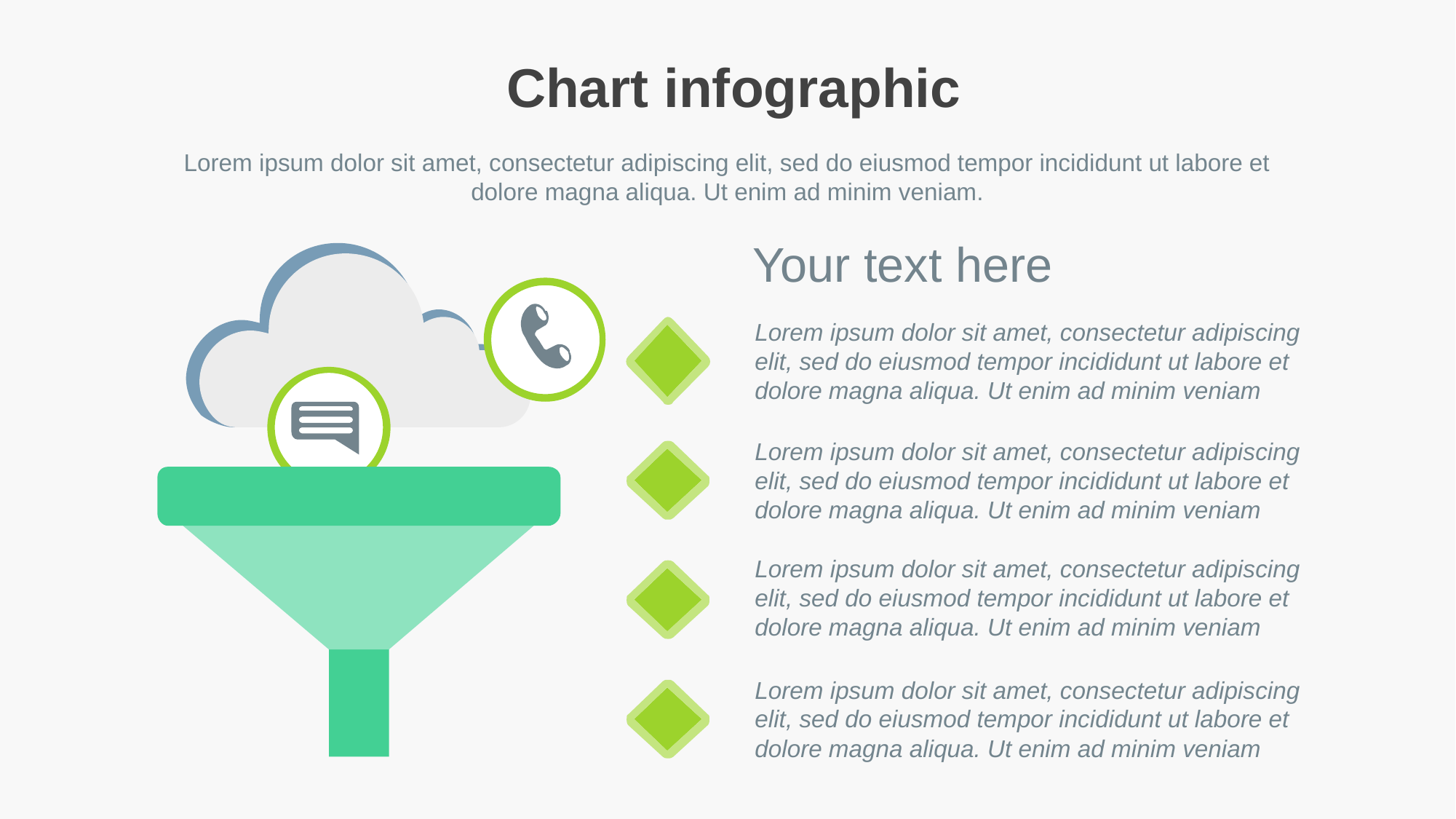

Chart infographic
Lorem ipsum dolor sit amet, consectetur adipiscing elit, sed do eiusmod tempor incididunt ut labore et dolore magna aliqua. Ut enim ad minim veniam.
Your text here

Lorem ipsum dolor sit amet, consectetur adipiscing elit, sed do eiusmod tempor incididunt ut labore et dolore magna aliqua. Ut enim ad minim veniam

Lorem ipsum dolor sit amet, consectetur adipiscing elit, sed do eiusmod tempor incididunt ut labore et dolore magna aliqua. Ut enim ad minim veniam

Lorem ipsum dolor sit amet, consectetur adipiscing elit, sed do eiusmod tempor incididunt ut labore et dolore magna aliqua. Ut enim ad minim veniam

Lorem ipsum dolor sit amet, consectetur adipiscing elit, sed do eiusmod tempor incididunt ut labore et dolore magna aliqua. Ut enim ad minim veniam